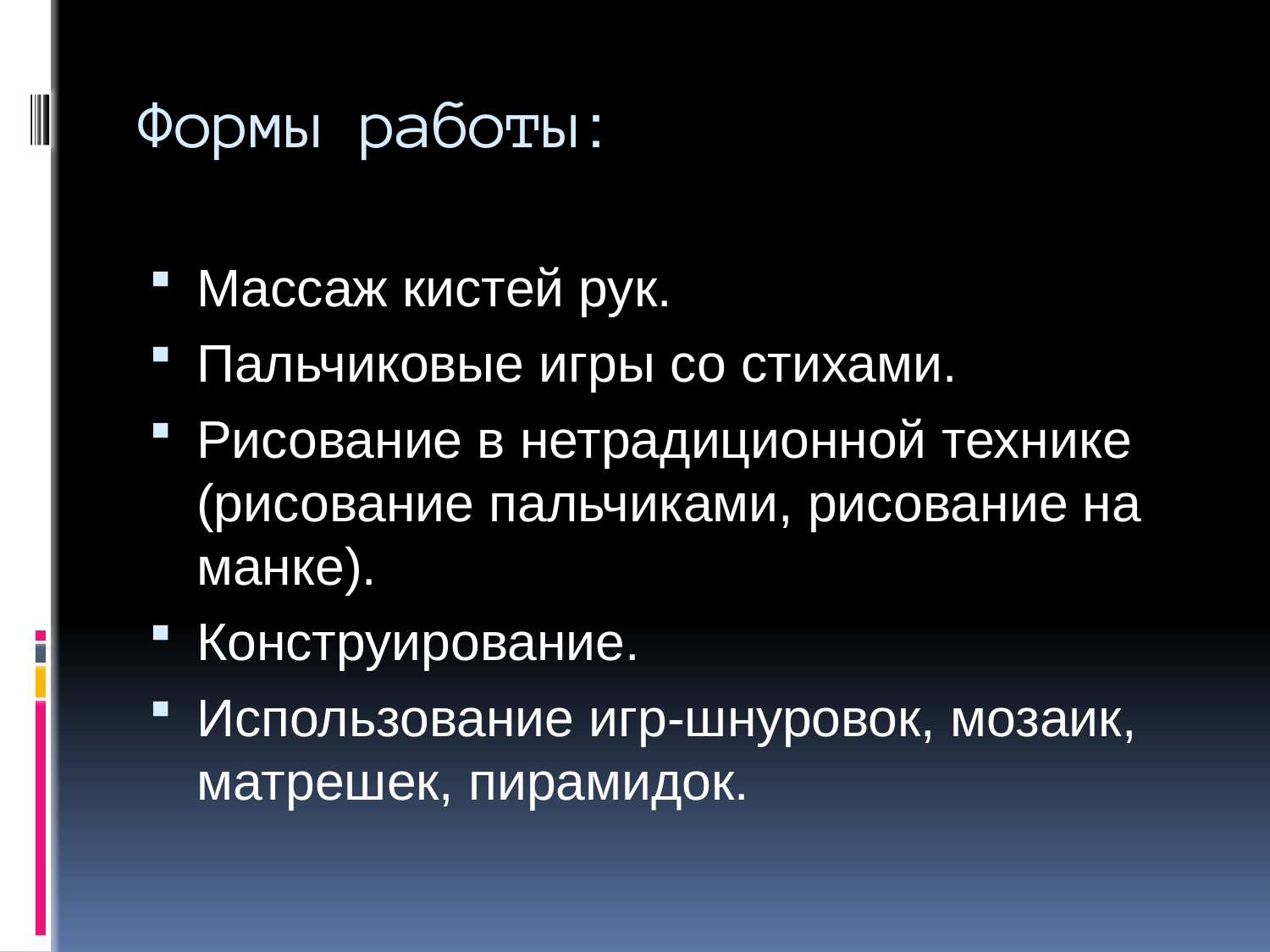

# Формы работы:
Массаж кистей рук.
Пальчиковые игры со стихами.
Рисование в нетрадиционной технике (рисование пальчиками, рисование на манке).
Конструирование.
Использование игр-шнуровок, мозаик, матрешек, пирамидок.